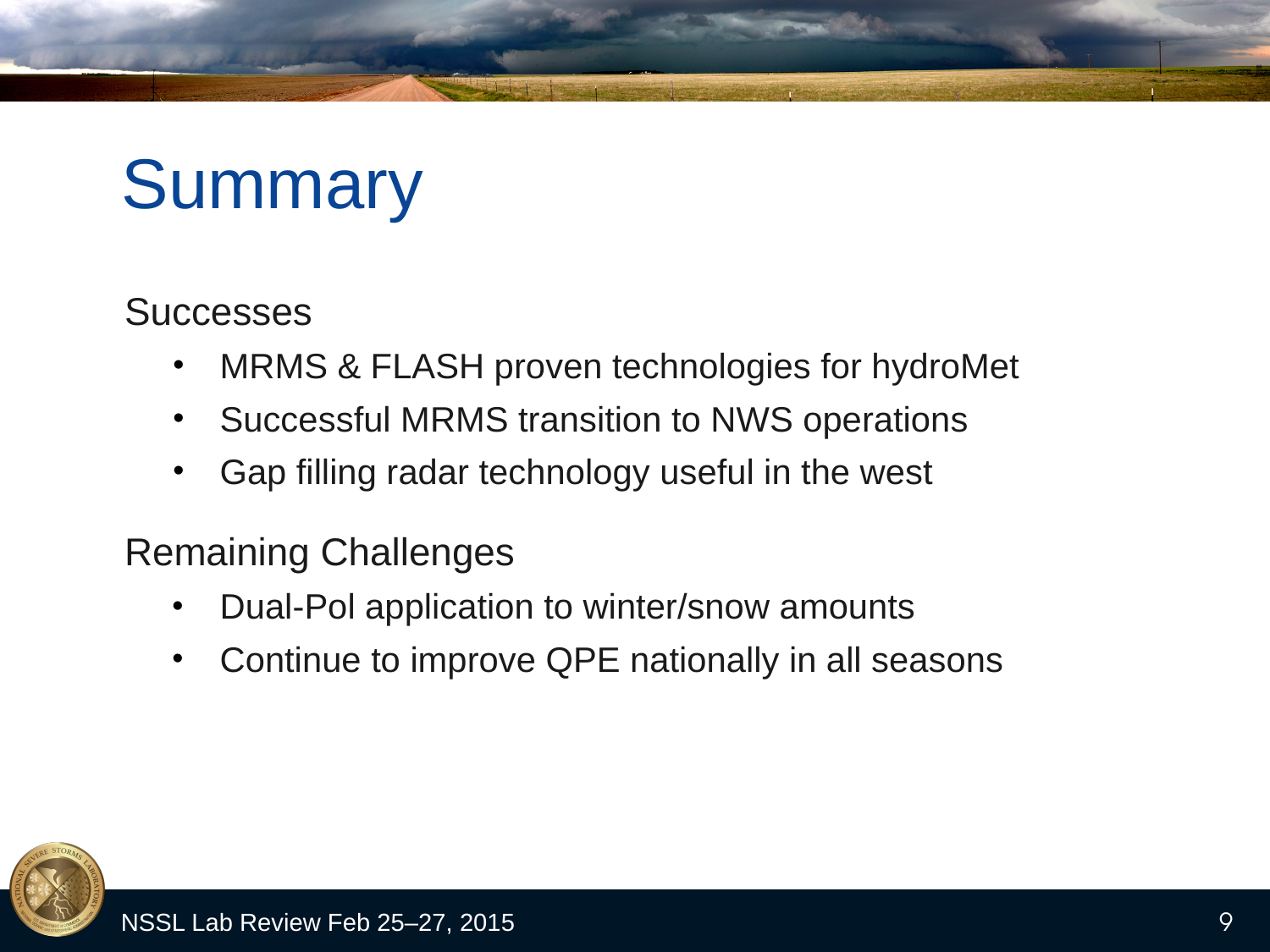

# Summary
Successes
MRMS & FLASH proven technologies for hydroMet
Successful MRMS transition to NWS operations
Gap filling radar technology useful in the west
Remaining Challenges
Dual-Pol application to winter/snow amounts
Continue to improve QPE nationally in all seasons

NSSL Lab Review Feb 25–27, 2015
9